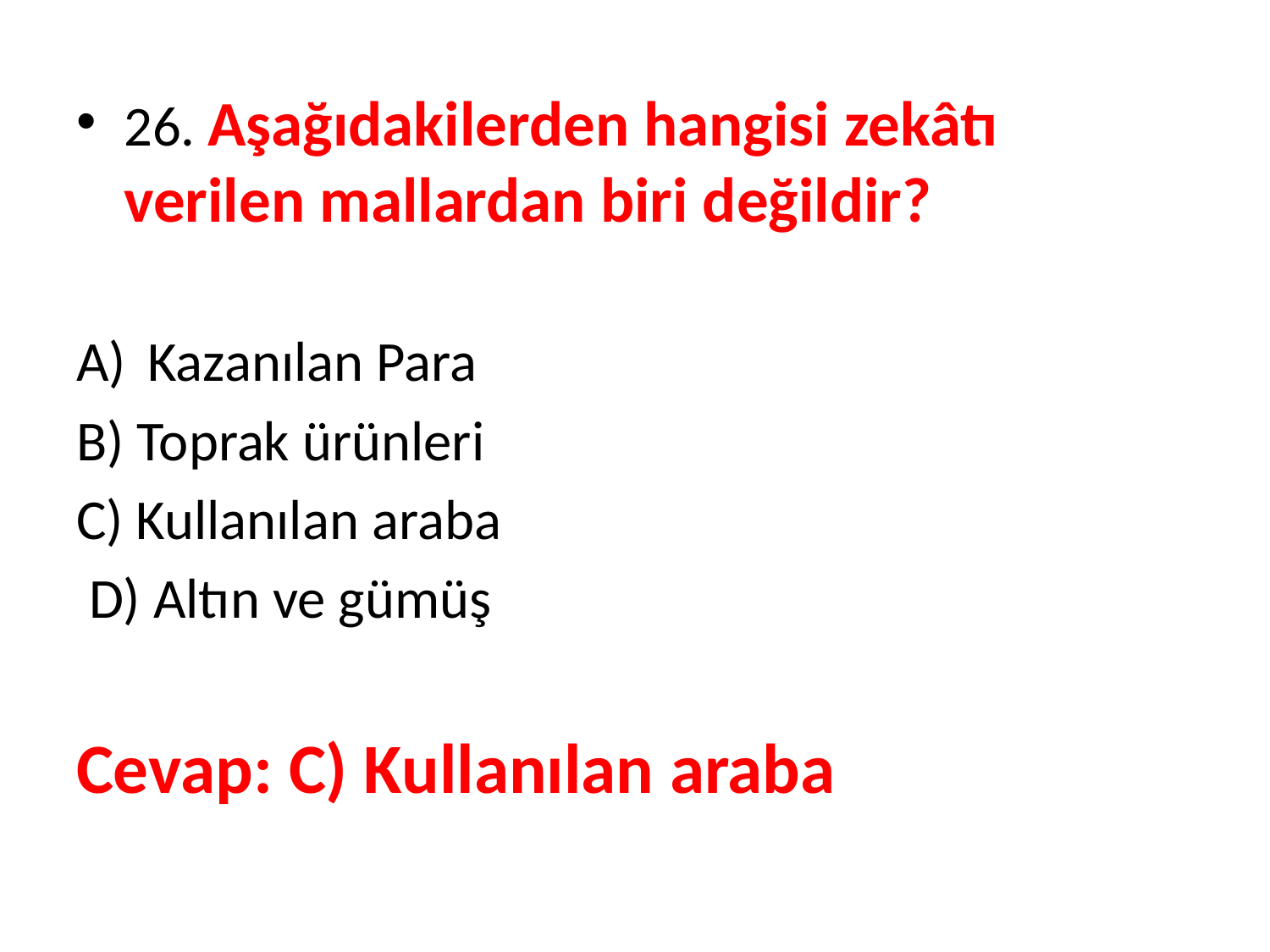

26. Aşağıdakilerden hangisi zekâtı verilen mallardan biri değildir?

Kazanılan Para
B) Toprak ürünleri
C) Kullanılan araba
 D) Altın ve gümüş

Cevap: C) Kullanılan araba